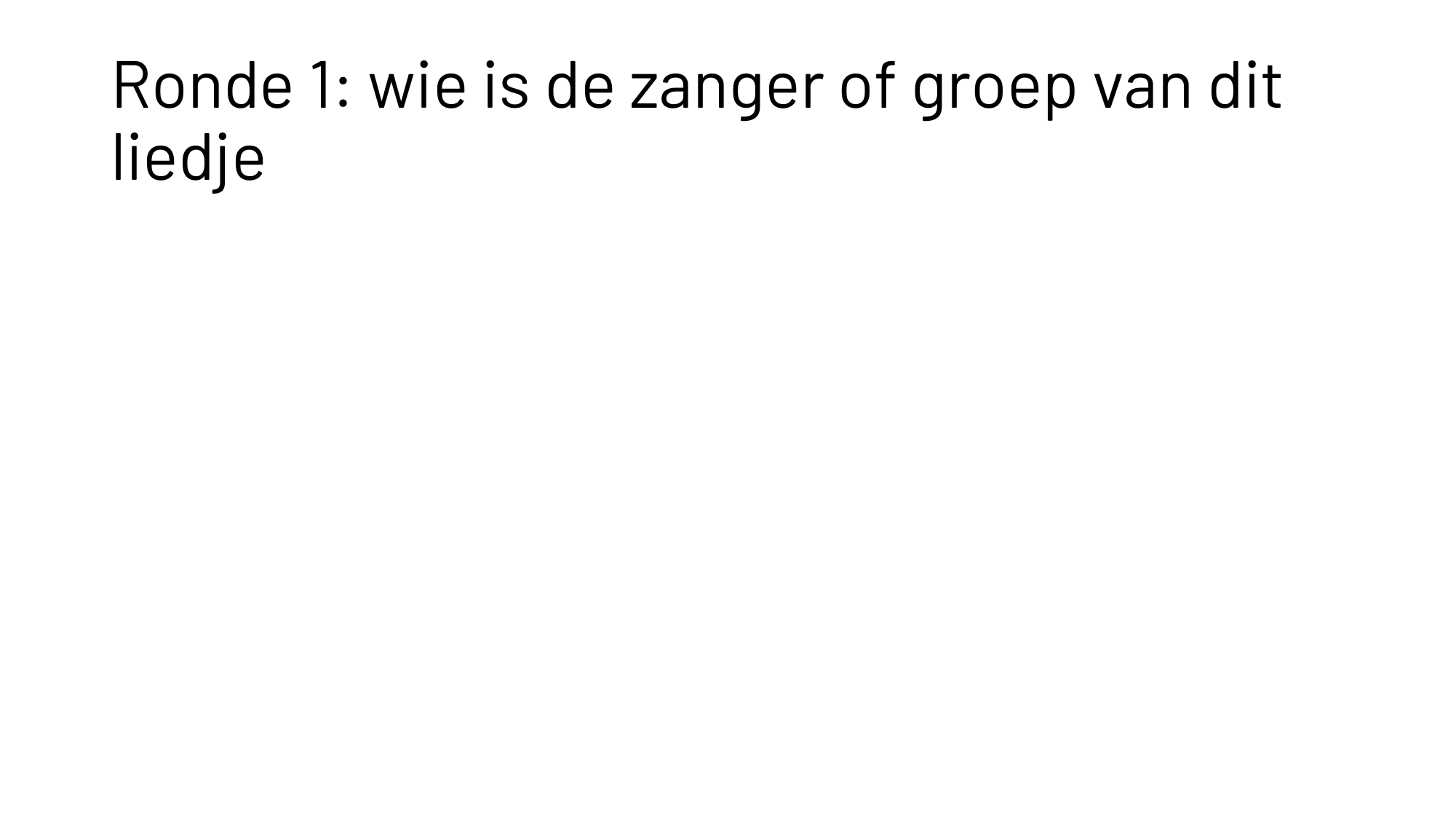

# Ronde 1: wie is de zanger of groep van dit liedje